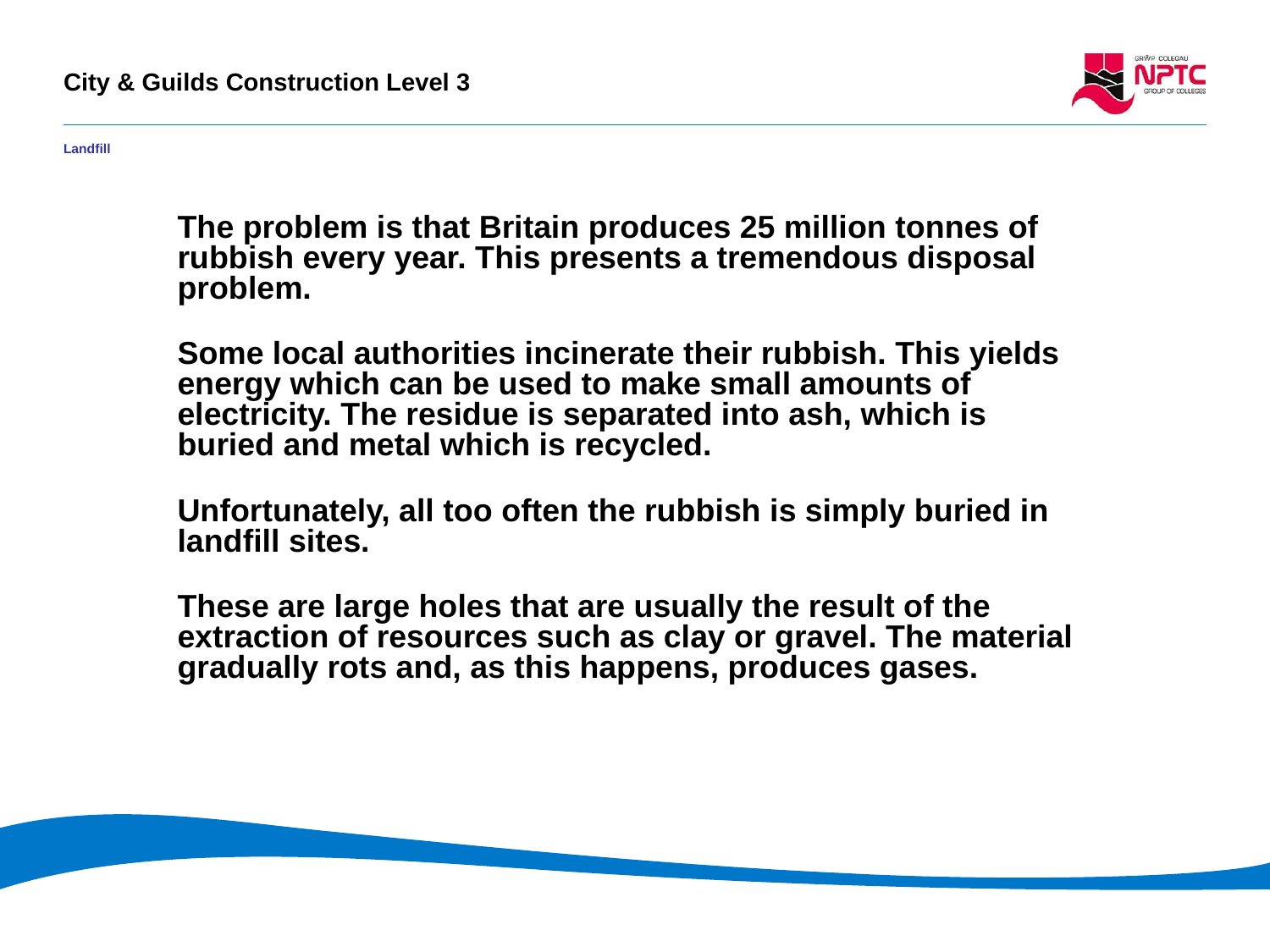

# Landfill
The problem is that Britain produces 25 million tonnes of rubbish every year. This presents a tremendous disposal problem.
Some local authorities incinerate their rubbish. This yields energy which can be used to make small amounts of electricity. The residue is separated into ash, which is buried and metal which is recycled.
Unfortunately, all too often the rubbish is simply buried in landfill sites.
These are large holes that are usually the result of the extraction of resources such as clay or gravel. The material gradually rots and, as this happens, produces gases.